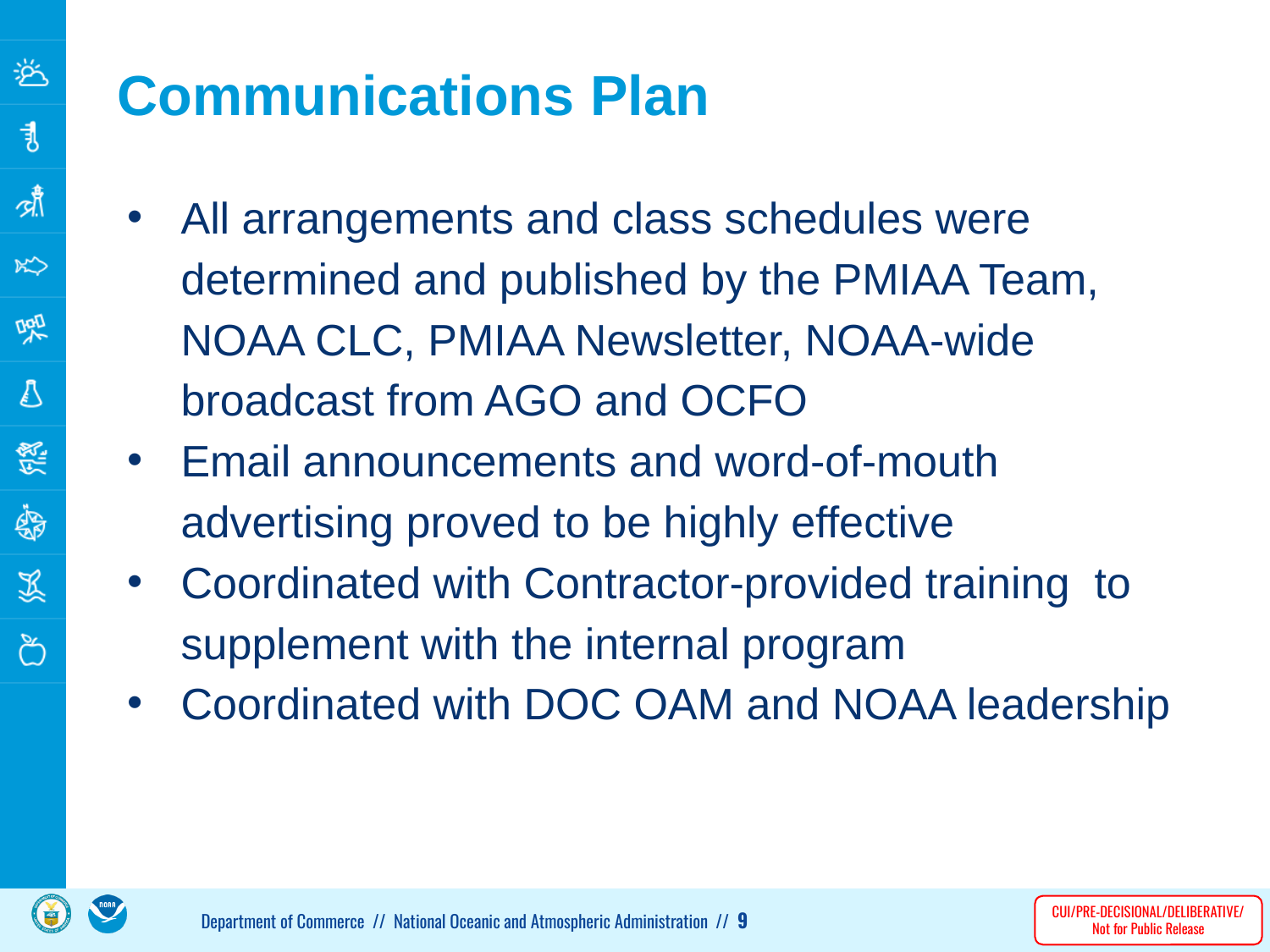

# Communications Plan
All arrangements and class schedules were determined and published by the PMIAA Team, NOAA CLC, PMIAA Newsletter, NOAA-wide broadcast from AGO and OCFO
Email announcements and word-of-mouth advertising proved to be highly effective
Coordinated with Contractor-provided training  to supplement with the internal program
Coordinated with DOC OAM and NOAA leadership